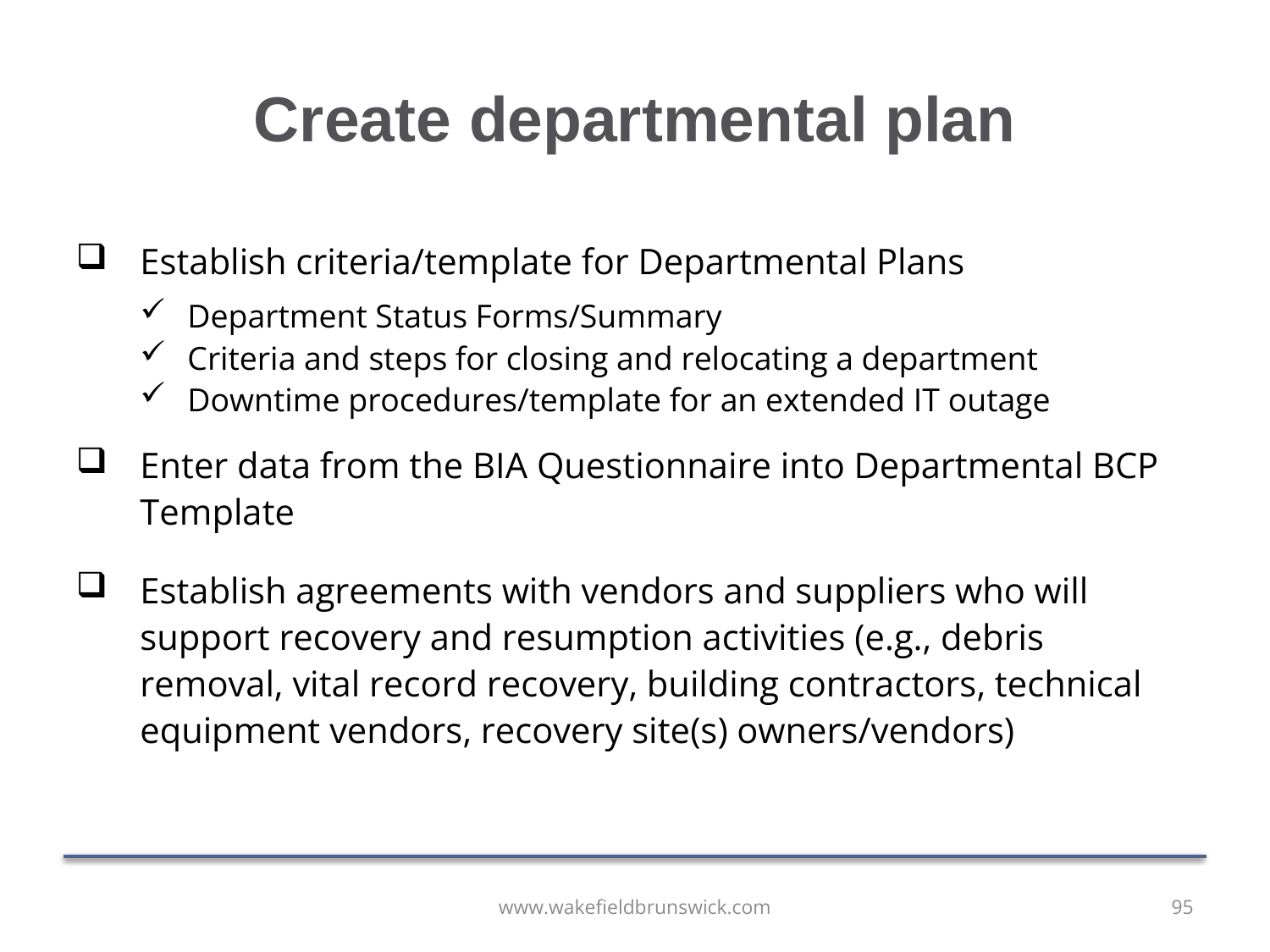

# Create departmental plan
Establish criteria/template for Departmental Plans
Department Status Forms/Summary
Criteria and steps for closing and relocating a department
Downtime procedures/template for an extended IT outage
Enter data from the BIA Questionnaire into Departmental BCP Template
Establish agreements with vendors and suppliers who will support recovery and resumption activities (e.g., debris removal, vital record recovery, building contractors, technical equipment vendors, recovery site(s) owners/vendors)
www.wakefieldbrunswick.com
95